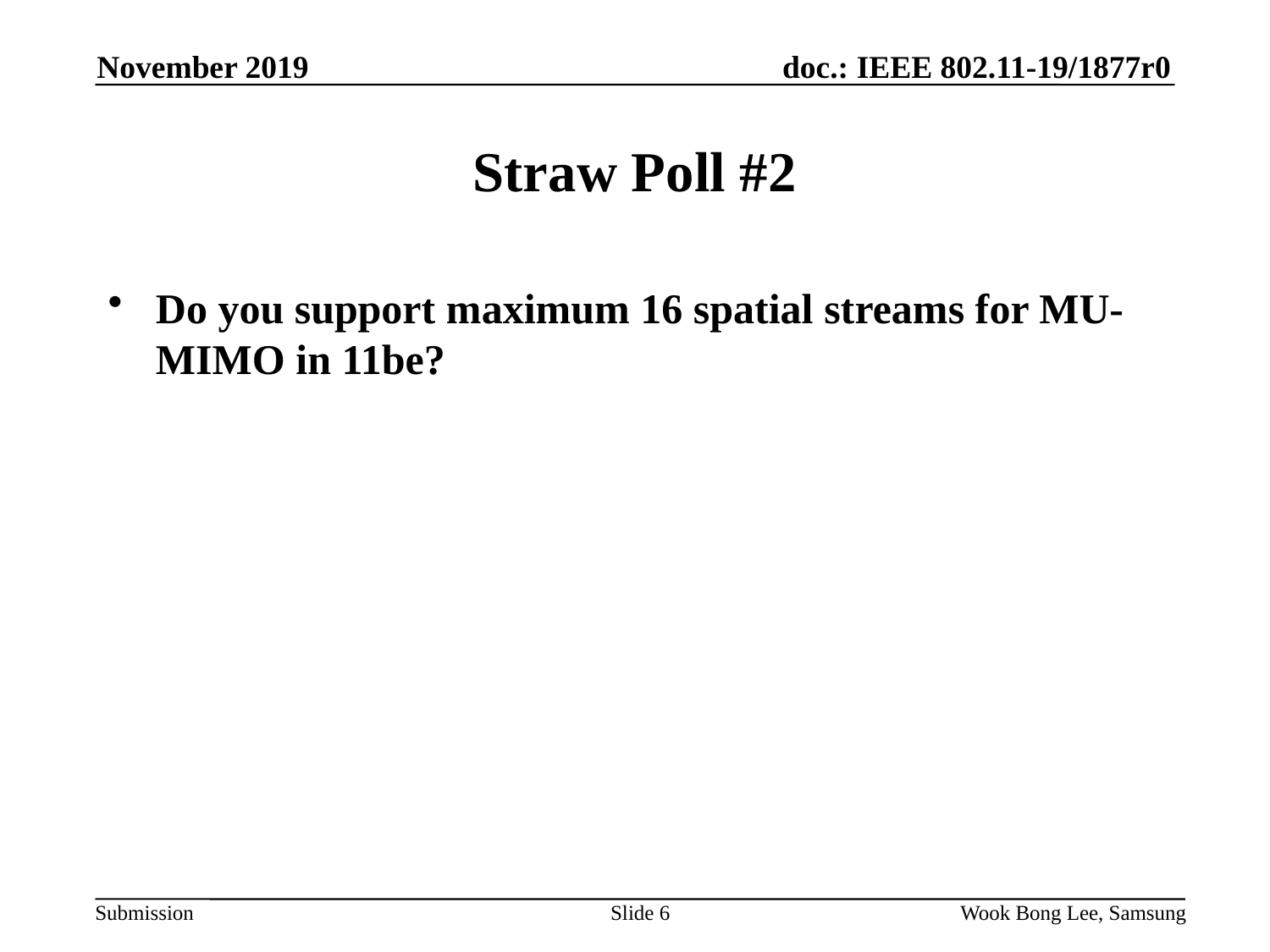

November 2019
# Straw Poll #2
Do you support maximum 16 spatial streams for MU-MIMO in 11be?

Slide 6
Wook Bong Lee, Samsung